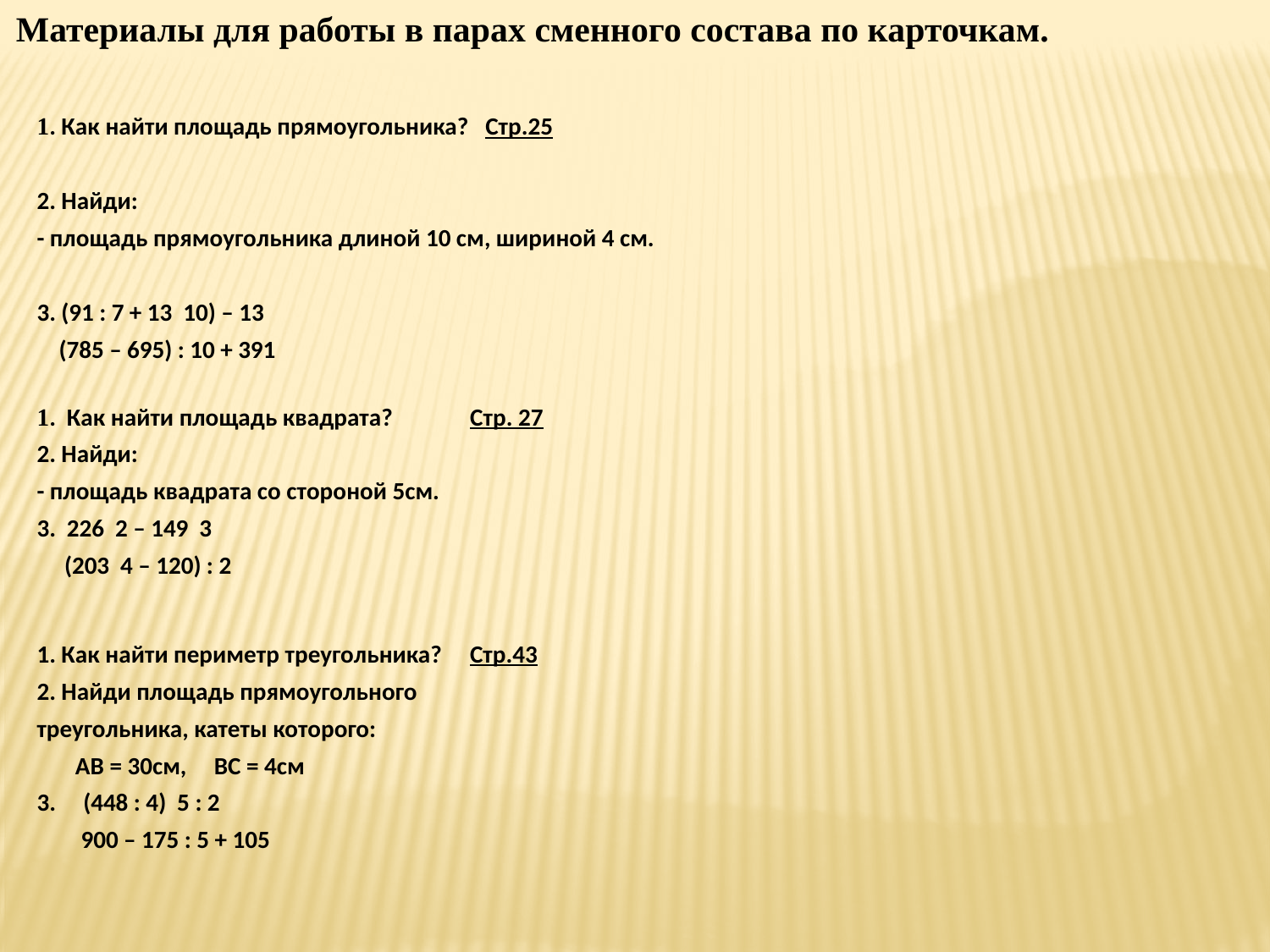

Материалы для работы в парах сменного состава по карточкам.

| 1. Как найти площадь прямоугольника? Стр.25 2. Найди: - площадь прямоугольника длиной 10 см, шириной 4 см. 3. (91 : 7 + 13 10) – 13 (785 – 695) : 10 + 391 |  |
| --- | --- |
| 1. Как найти площадь квадрата? Стр. 27 2. Найди: - площадь квадрата со стороной 5см. 3. 226 2 – 149 3 (203 4 – 120) : 2 |  |
| 1. Как найти периметр треугольника? Стр.43 2. Найди площадь прямоугольного треугольника, катеты которого: АВ = 30см, ВС = 4см 3. (448 : 4) 5 : 2 900 – 175 : 5 + 105 |  |